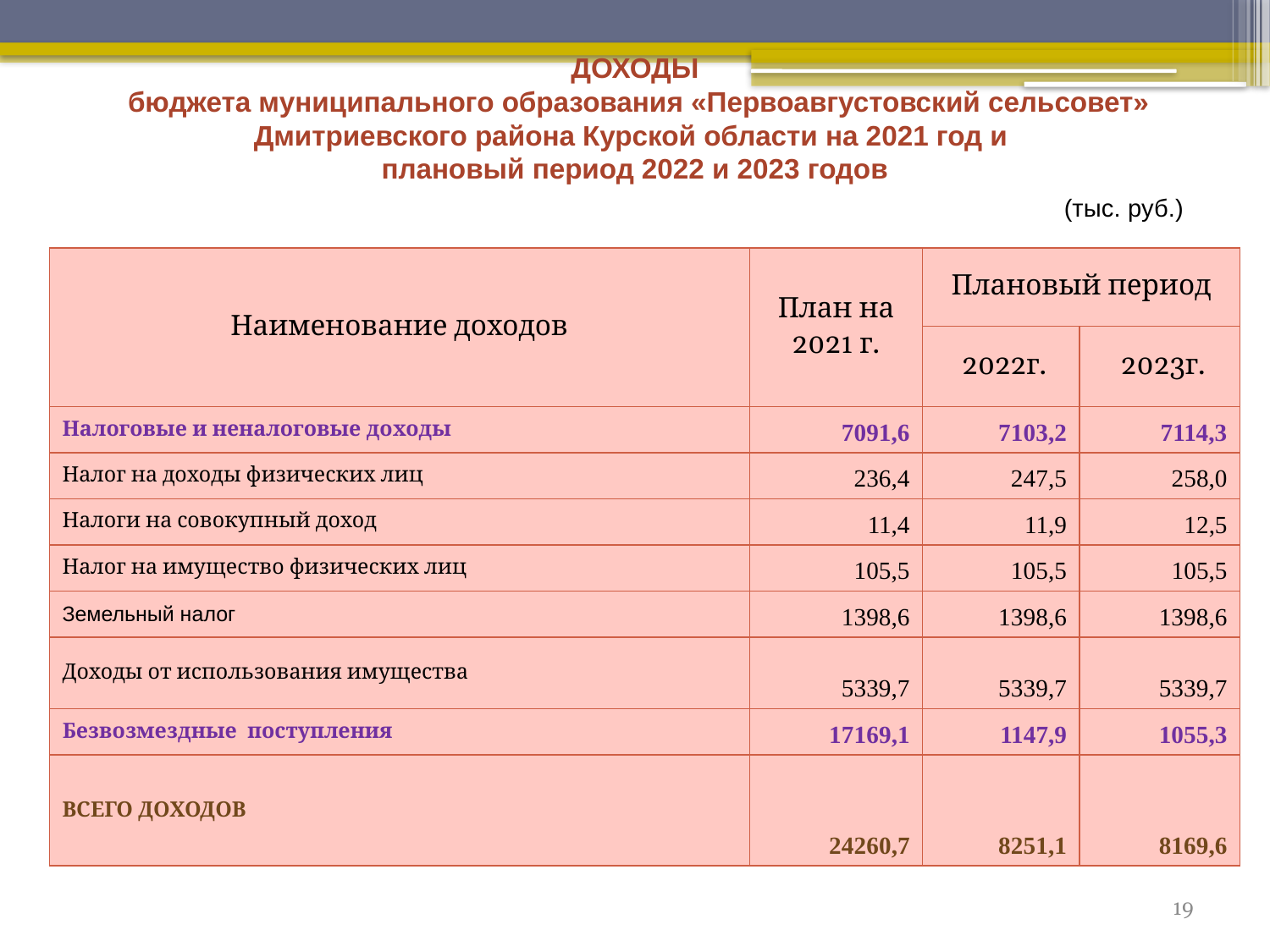

ДОХОДЫ
 бюджета муниципального образования «Первоавгустовский сельсовет» Дмитриевского района Курской области на 2021 год и
плановый период 2022 и 2023 годов
                                                                                                              (тыс. руб.)

| Наименование доходов | План на 2021 г. | Плановый период |  |
| --- | --- | --- | --- |
|  |  | 2022г. | 2023г. |
| Налоговые и неналоговые доходы | 7091,6 | 7103,2 | 7114,3 |
| Налог на доходы физических лиц | 236,4 | 247,5 | 258,0 |
| Налоги на совокупный доход | 11,4 | 11,9 | 12,5 |
| Налог на имущество физических лиц | 105,5 | 105,5 | 105,5 |
| Земельный налог | 1398,6 | 1398,6 | 1398,6 |
| Доходы от использования имущества | 5339,7 | 5339,7 | 5339,7 |
| Безвозмездные поступления | 17169,1 | 1147,9 | 1055,3 |
| ВСЕГО ДОХОДОВ | 24260,7 | 8251,1 | 8169,6 |
19